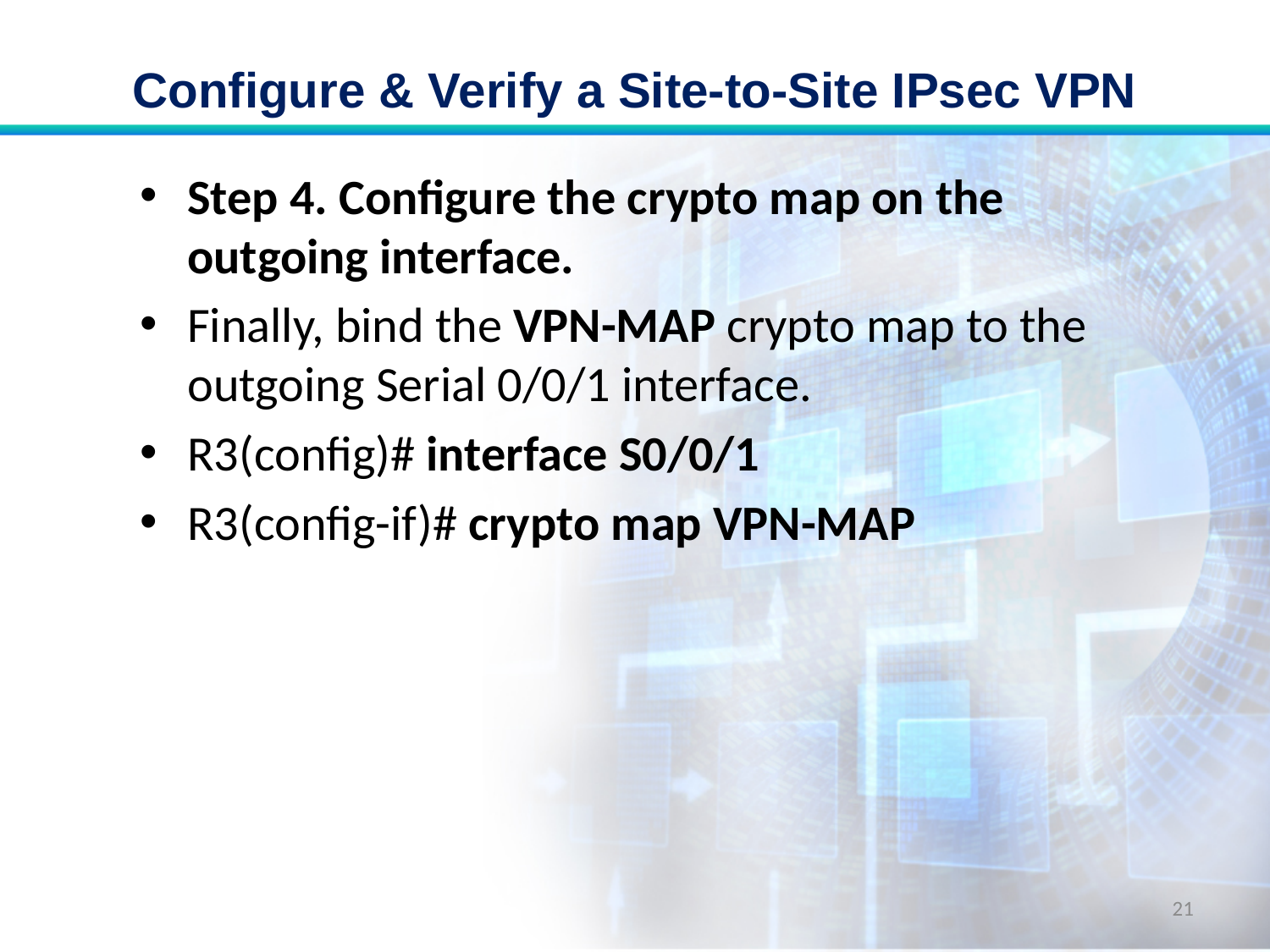

# Configure & Verify a Site-to-Site IPsec VPN
Step 4. Configure the crypto map on the outgoing interface.
Finally, bind the VPN-MAP crypto map to the outgoing Serial 0/0/1 interface.
R3(config)# interface S0/0/1
R3(config-if)# crypto map VPN-MAP
21